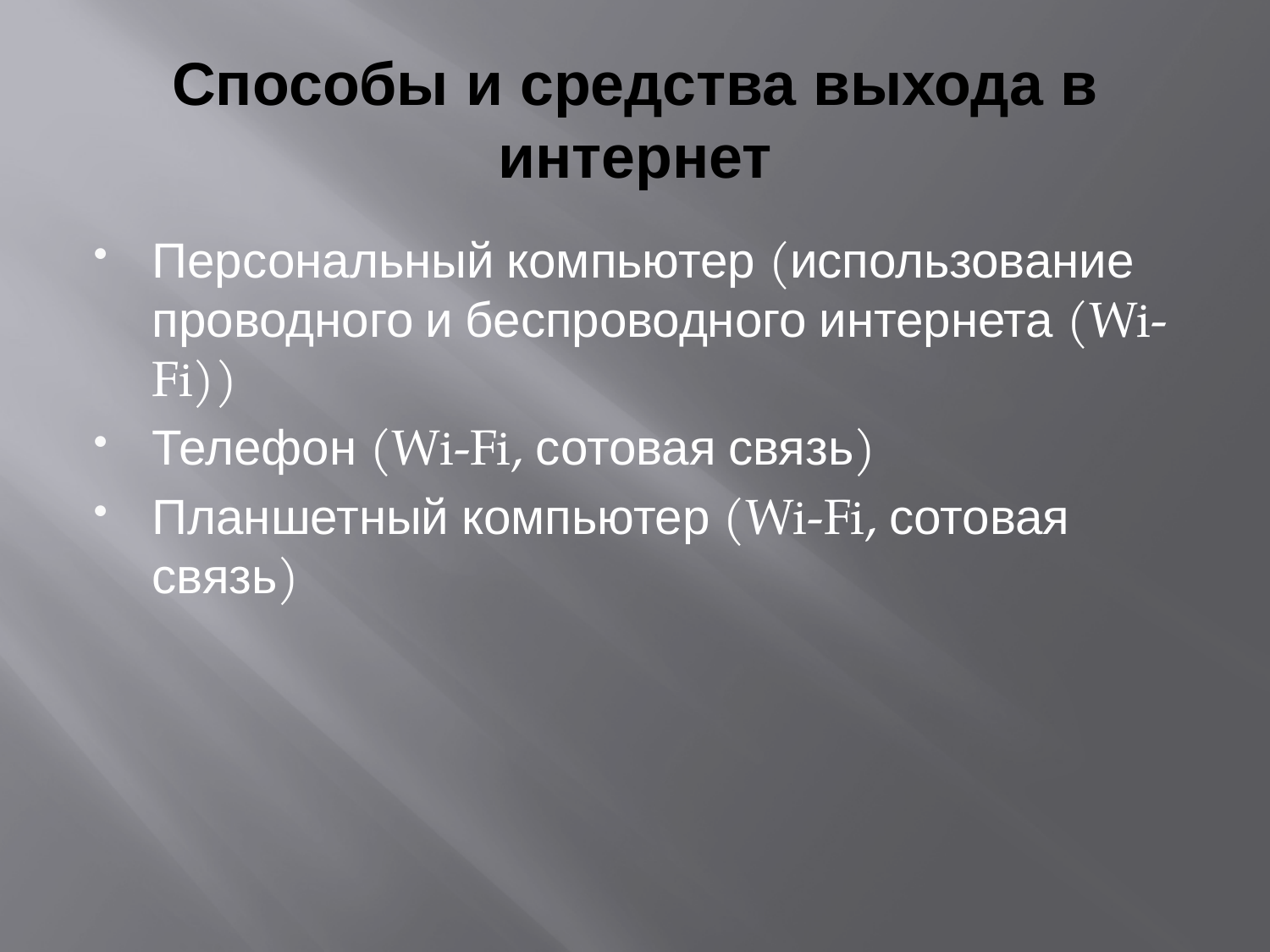

# Способы и средства выхода в интернет
Персональный компьютер (использование проводного и беспроводного интернета (Wi-Fi))
Телефон (Wi-Fi, сотовая связь)
Планшетный компьютер (Wi-Fi, сотовая связь)